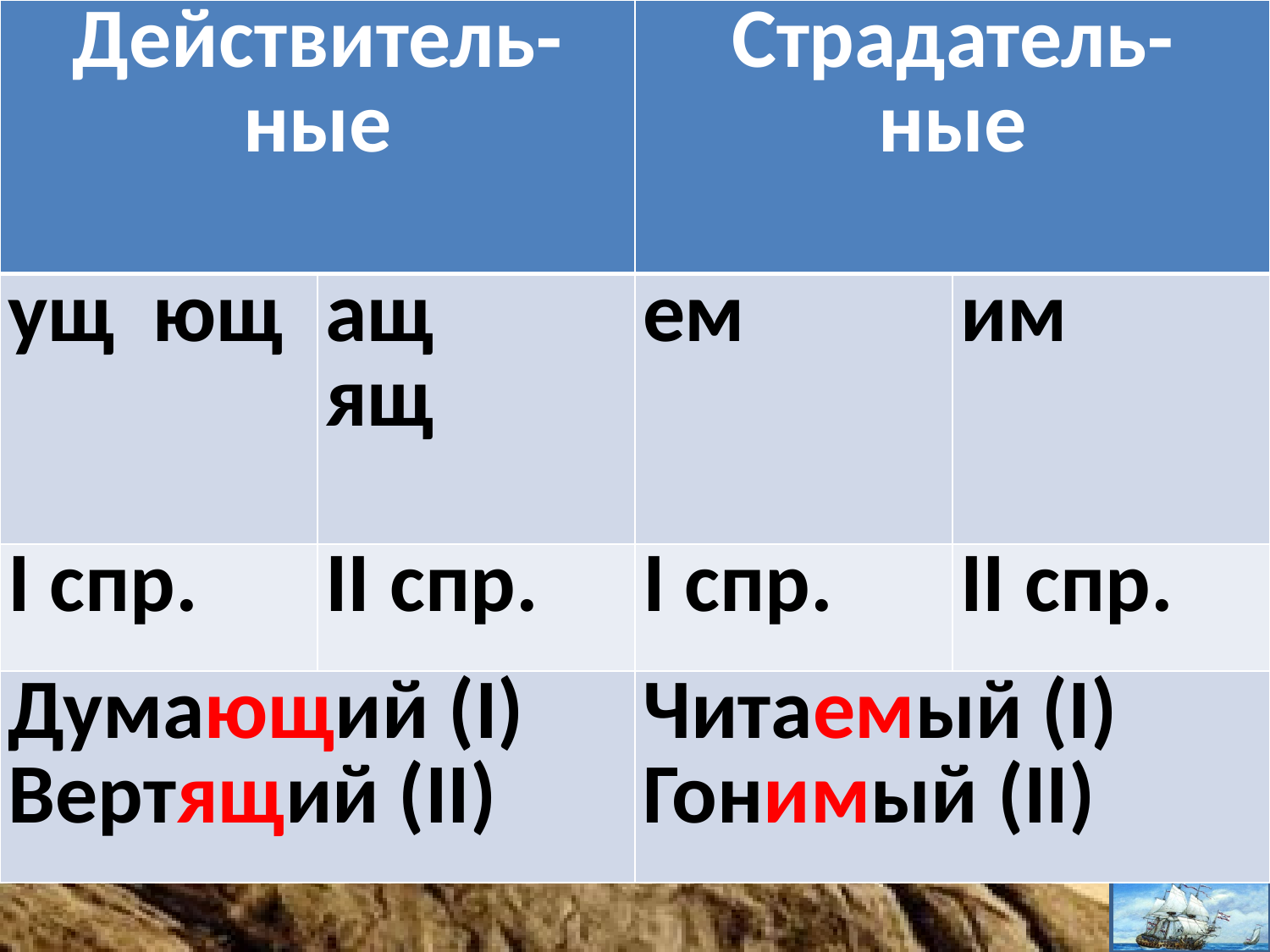

Причастия настоящего времени
| Действитель-ные |  | Страдатель- ные |  |
| --- | --- | --- | --- |
| ущ ющ | ащ ящ | ем | им |
| I спр. | II спр. | I спр. | II спр. |
| Думающий (I) Вертящий (II) |  | Читаемый (I) Гонимый (II) |  |
1.Приведите примеры
2.От чего зависит написание гласных
 в суффиксах этих причастий?
(от спряжения)
3. Назовите эти суффиксы
Расскажите 2 правила написания
гласных в суффиксах этих причастий